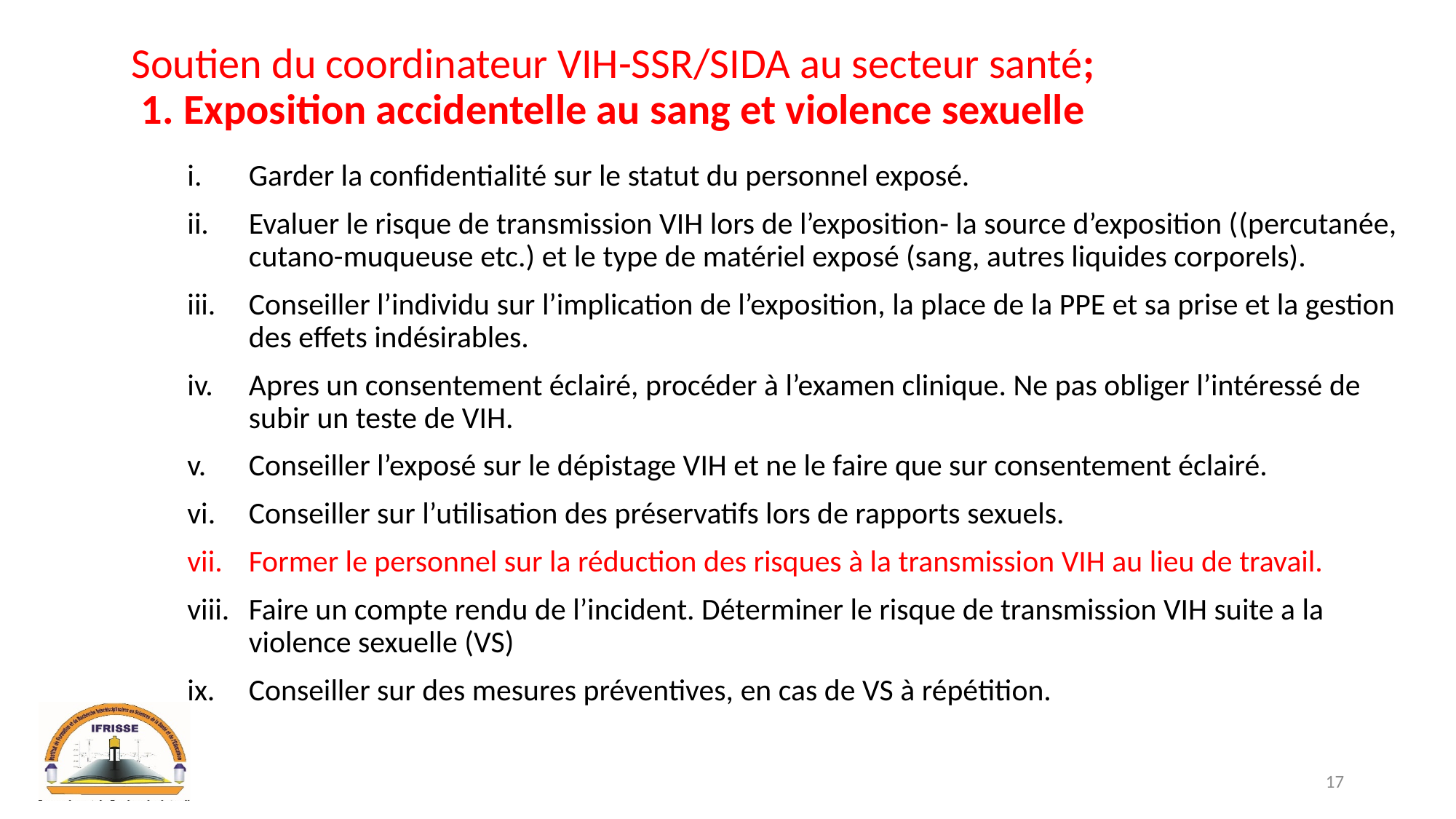

# Soutien du coordinateur VIH-SSR/SIDA au secteur santé; 1. Exposition accidentelle au sang et violence sexuelle
Garder la confidentialité sur le statut du personnel exposé.
Evaluer le risque de transmission VIH lors de l’exposition- la source d’exposition ((percutanée, cutano-muqueuse etc.) et le type de matériel exposé (sang, autres liquides corporels).
Conseiller l’individu sur l’implication de l’exposition, la place de la PPE et sa prise et la gestion des effets indésirables.
Apres un consentement éclairé, procéder à l’examen clinique. Ne pas obliger l’intéressé de subir un teste de VIH.
Conseiller l’exposé sur le dépistage VIH et ne le faire que sur consentement éclairé.
Conseiller sur l’utilisation des préservatifs lors de rapports sexuels.
Former le personnel sur la réduction des risques à la transmission VIH au lieu de travail.
Faire un compte rendu de l’incident. Déterminer le risque de transmission VIH suite a la violence sexuelle (VS)
Conseiller sur des mesures préventives, en cas de VS à répétition.

17